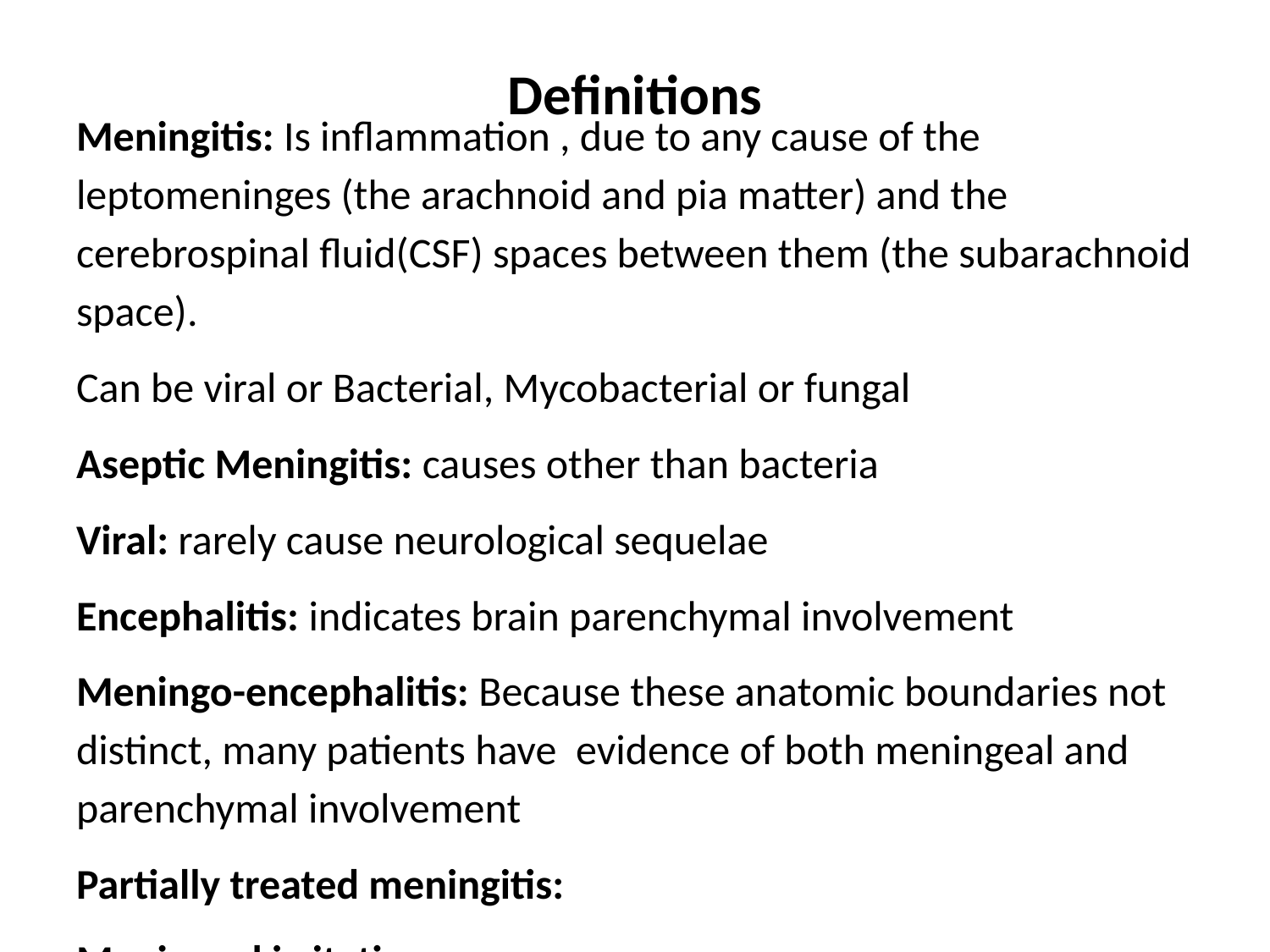

# Definitions
Meningitis: Is inflammation , due to any cause of the leptomeninges (the arachnoid and pia matter) and the cerebrospinal fluid(CSF) spaces between them (the subarachnoid space).
Can be viral or Bacterial, Mycobacterial or fungal
Aseptic Meningitis: causes other than bacteria
Viral: rarely cause neurological sequelae
Encephalitis: indicates brain parenchymal involvement
Meningo-encephalitis: Because these anatomic boundaries not distinct, many patients have  evidence of both meningeal and parenchymal involvement
Partially treated meningitis:
Meningeal irritation: